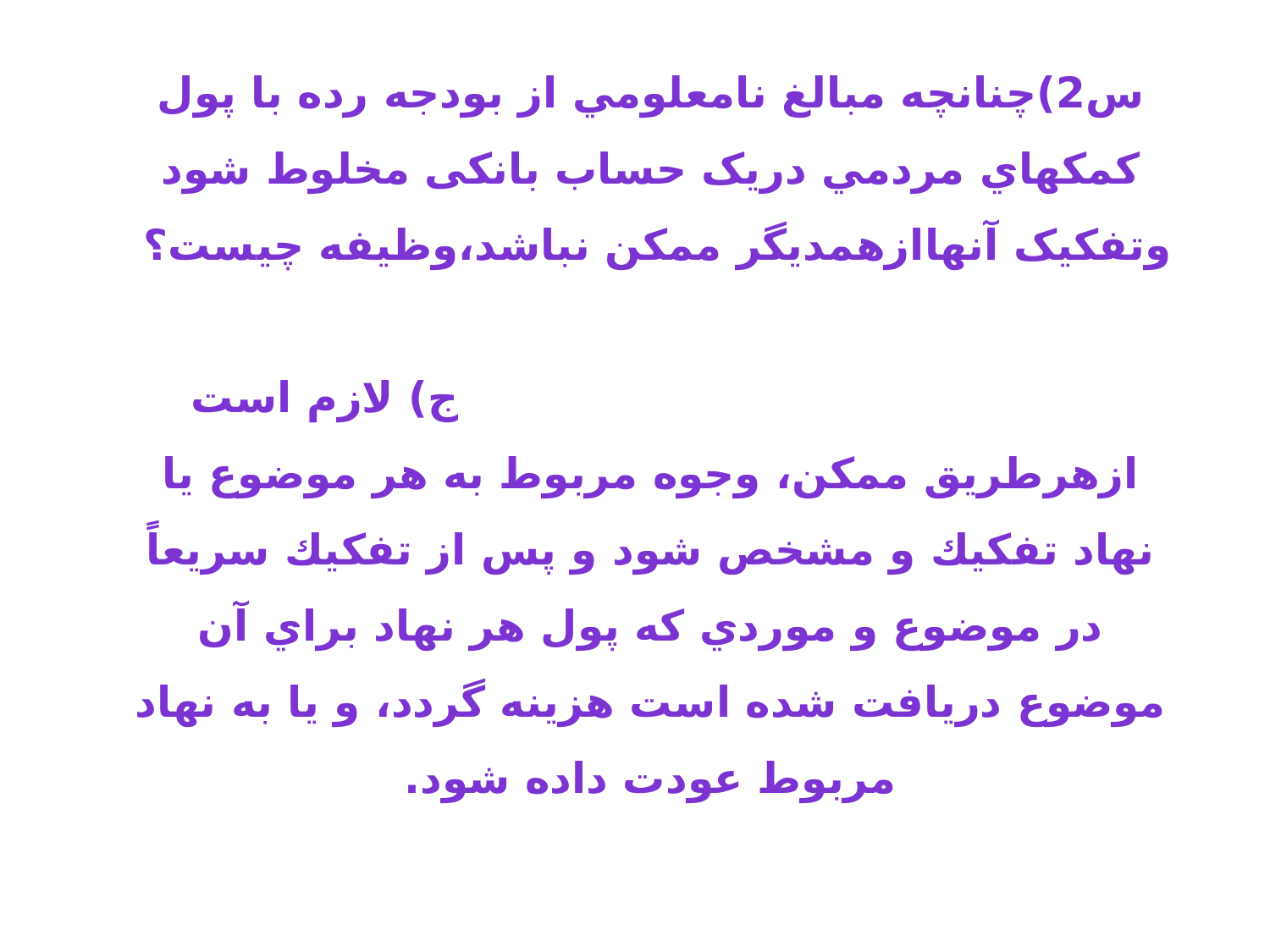

س2)چنانچه مبالغ نامعلومي از بودجه رده با پول كمكهاي مردمي دریک حساب بانکی مخلوط شود وتفکیک آنهاازهمدیگر ممکن نباشد،وظیفه چیست؟                                                                                                                      ج) لازم است ازهرطریق ممکن، وجوه مربوط به هر موضوع يا نهاد تفكيك و مشخص شود و پس از تفكيك سريعاً در موضوع و موردي كه پول هر نهاد براي آن موضوع دريافت شده است هزينه گردد، و يا به نهاد مربوط عودت داده شود.